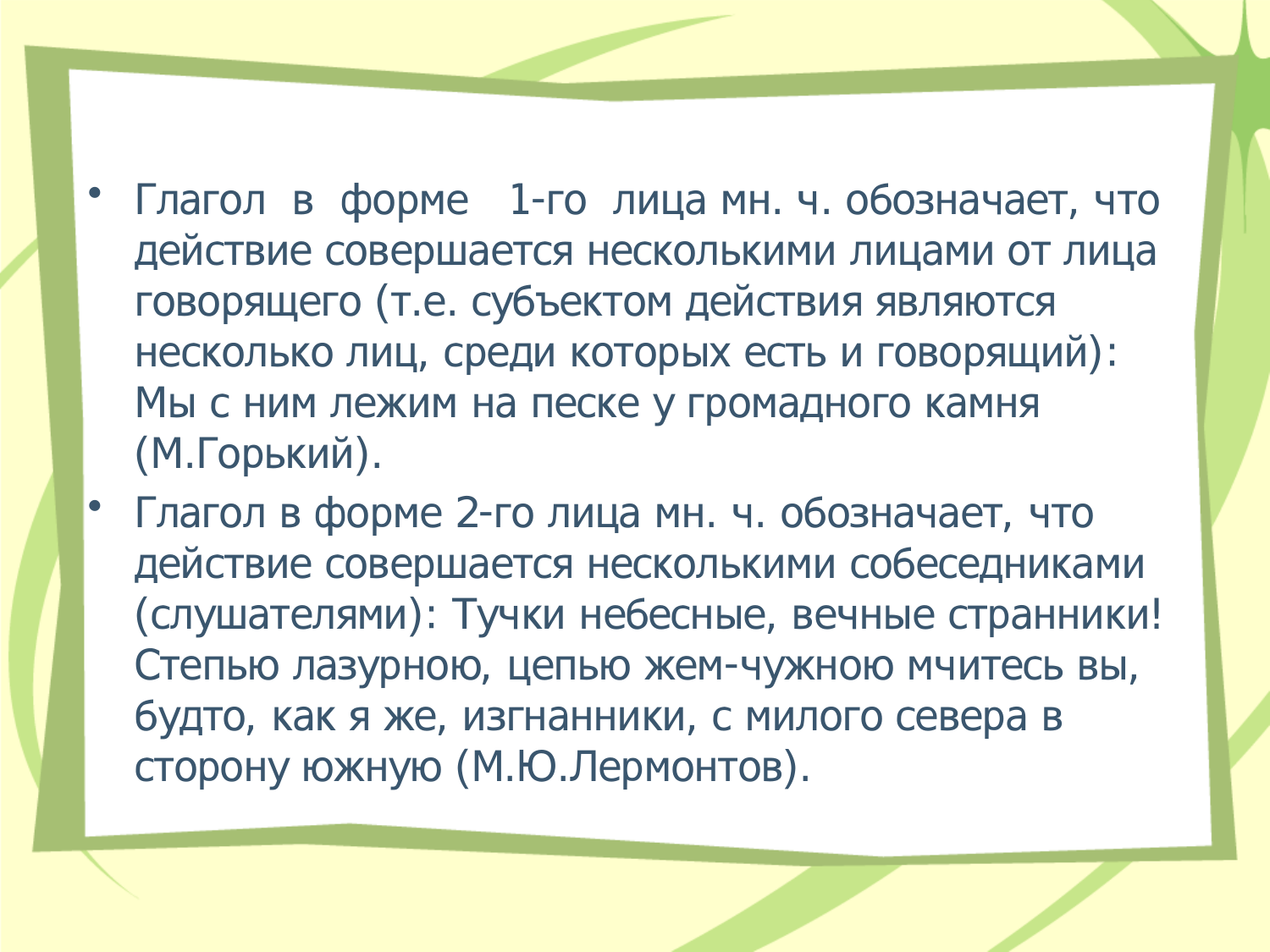

Глагол  в  форме   1-го  лица мн. ч. обозначает, что действие совершается несколькими лицами от лица говорящего (т.е. субъектом действия являются несколько лиц, среди которых есть и говорящий): Мы с ним лежим на песке у громадного камня (М.Горький).
Глагол в форме 2-го лица мн. ч. обозначает, что действие совершается несколькими собеседниками (слушателями): Тучки небесные, вечные странники! Степью лазурною, цепью жем-чужною мчитесь вы, будто, как я же, изгнанники, с милого севера в сторону южную (М.Ю.Лермонтов).